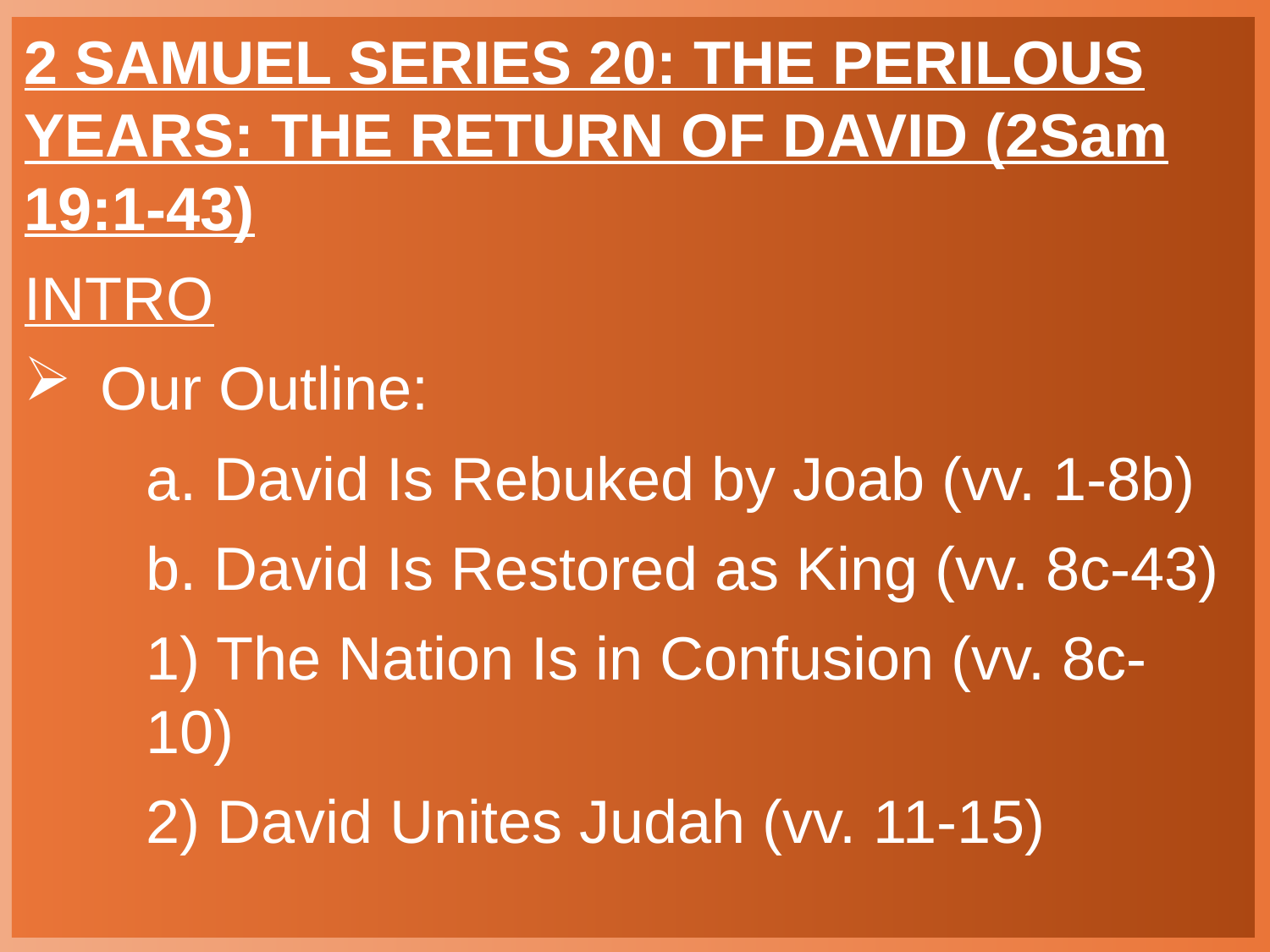

2 SAMUEL SERIES 20: THE PERILOUS YEARS: THE RETURN OF DAVID (2Sam 19:1-43)
INTRO
Our Outline:
		a. David Is Rebuked by Joab (vv. 1-8b)
		b. David Is Restored as King (vv. 8c-43)
						1) The Nation Is in Confusion (vv. 8c-								10)
						2) David Unites Judah (vv. 11-15)